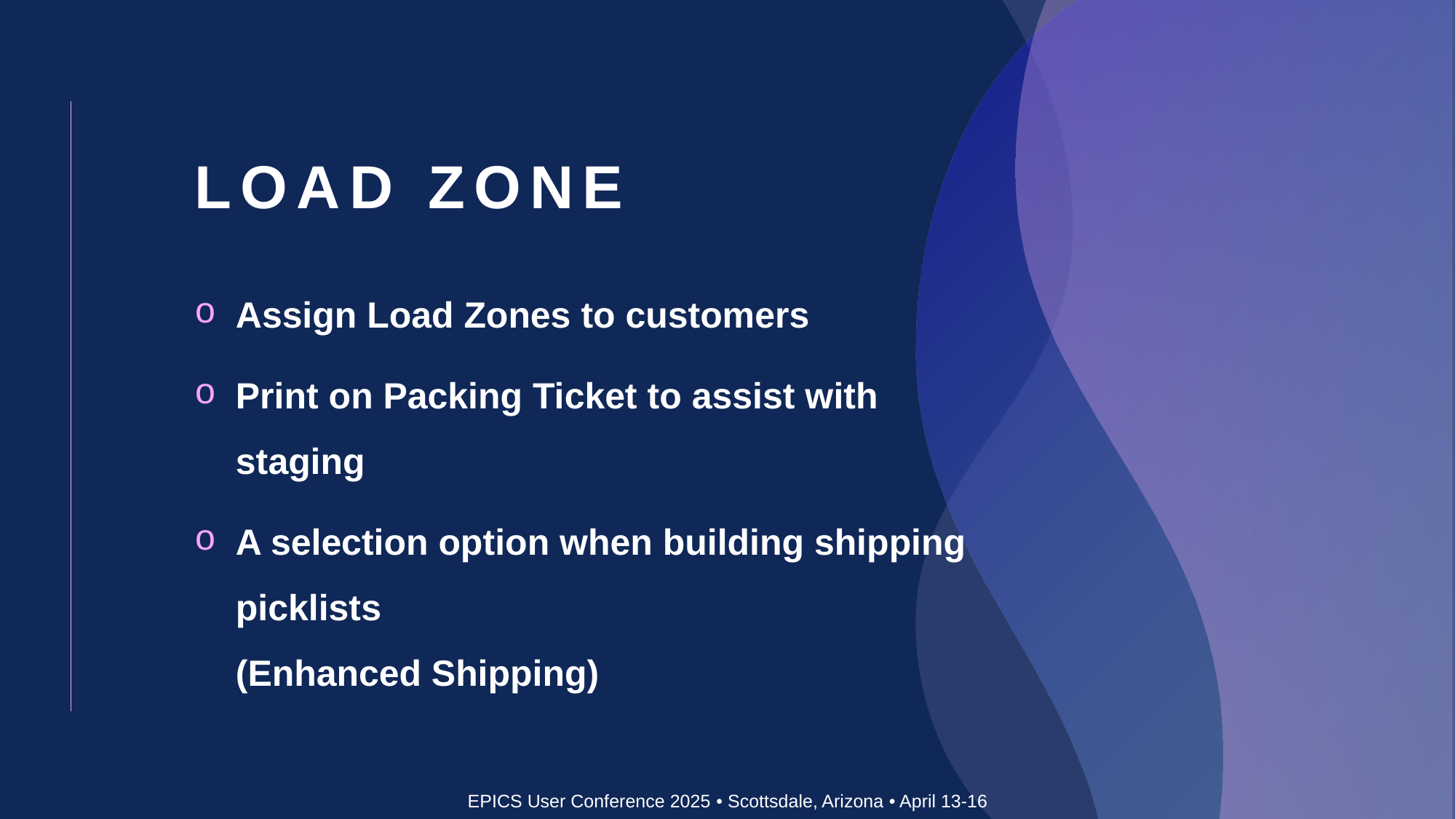

# load zone
Assign Load Zones to customers
Print on Packing Ticket to assist with staging
A selection option when building shipping picklists
(Enhanced Shipping)